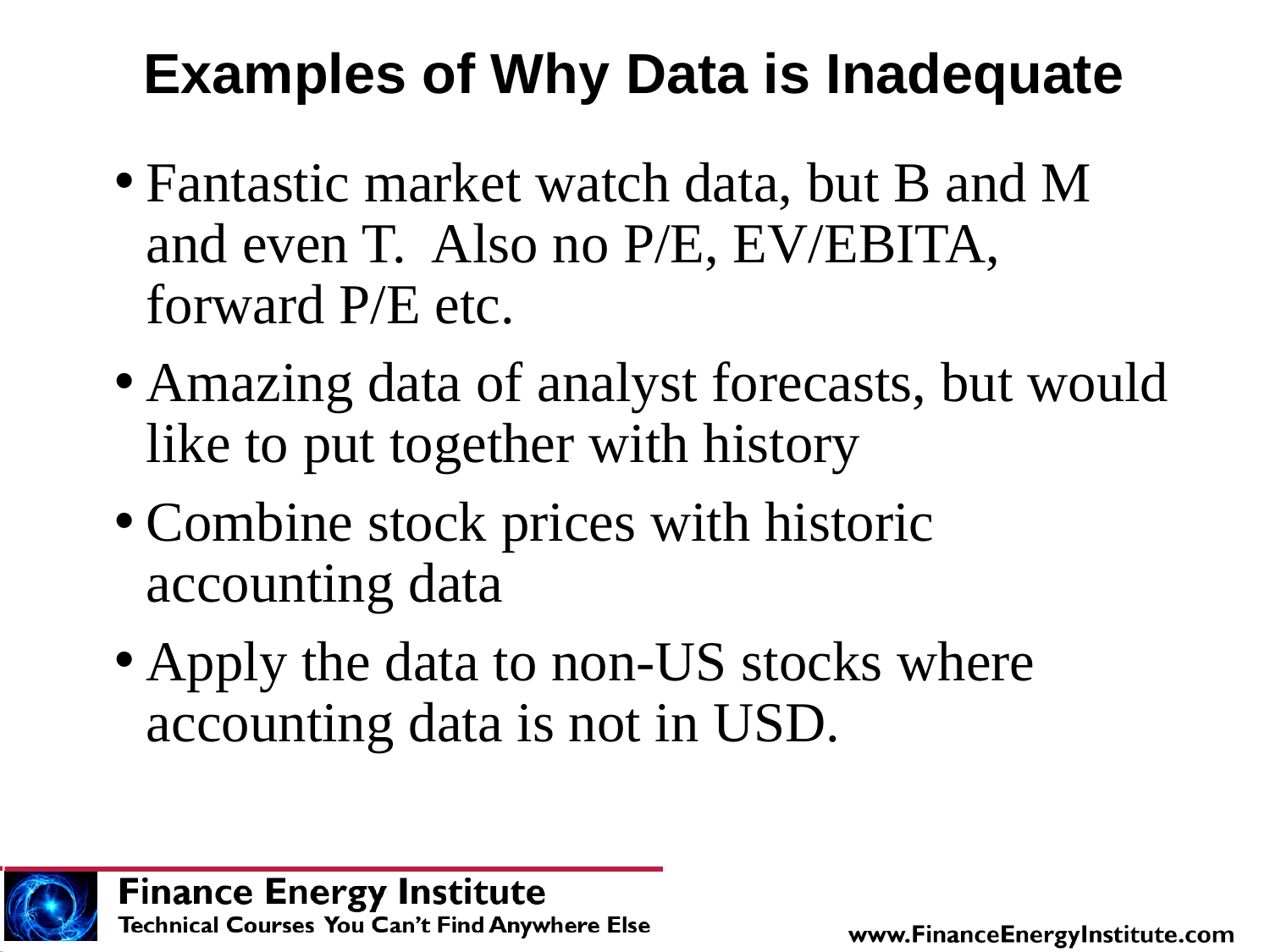

# Examples of Why Data is Inadequate
Fantastic market watch data, but B and M and even T.  Also no P/E, EV/EBITA, forward P/E etc.
Amazing data of analyst forecasts, but would like to put together with history
Combine stock prices with historic accounting data
Apply the data to non-US stocks where accounting data is not in USD.